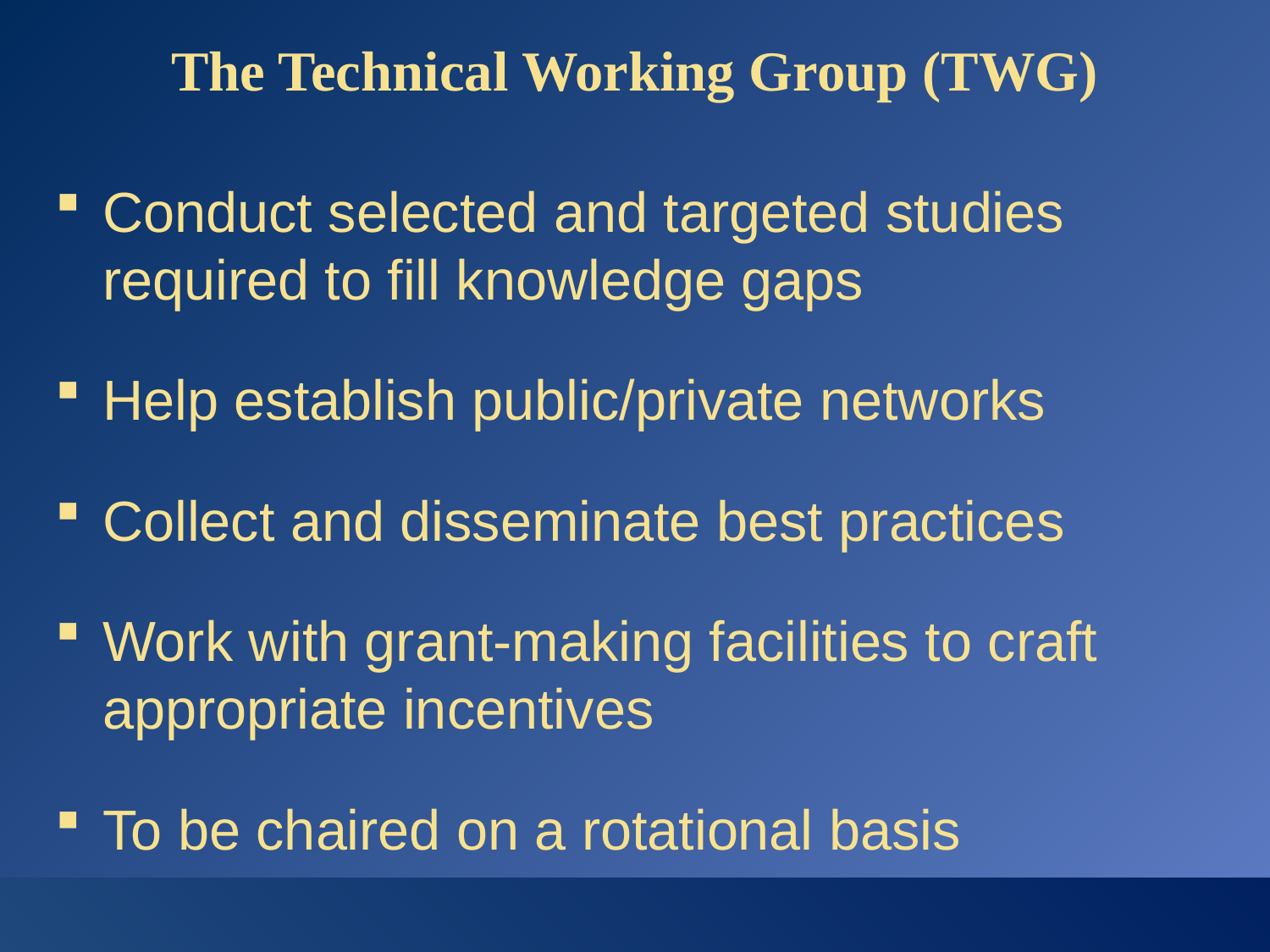

# The Technical Working Group (TWG)
Conduct selected and targeted studies required to fill knowledge gaps
Help establish public/private networks
Collect and disseminate best practices
Work with grant-making facilities to craft appropriate incentives
To be chaired on a rotational basis